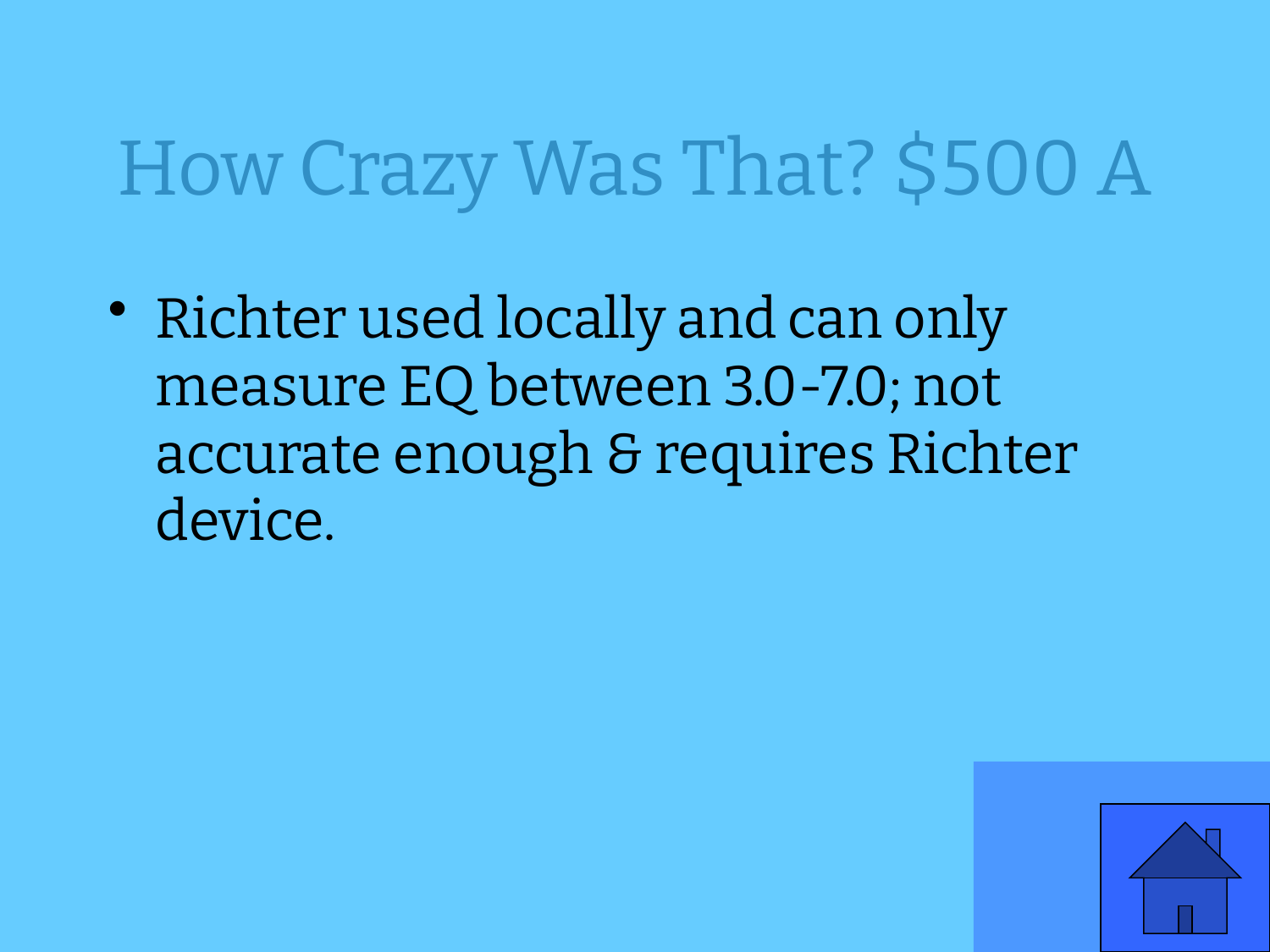

# How Crazy Was That? $500 A
Richter used locally and can only measure EQ between 3.0-7.0; not accurate enough & requires Richter device.